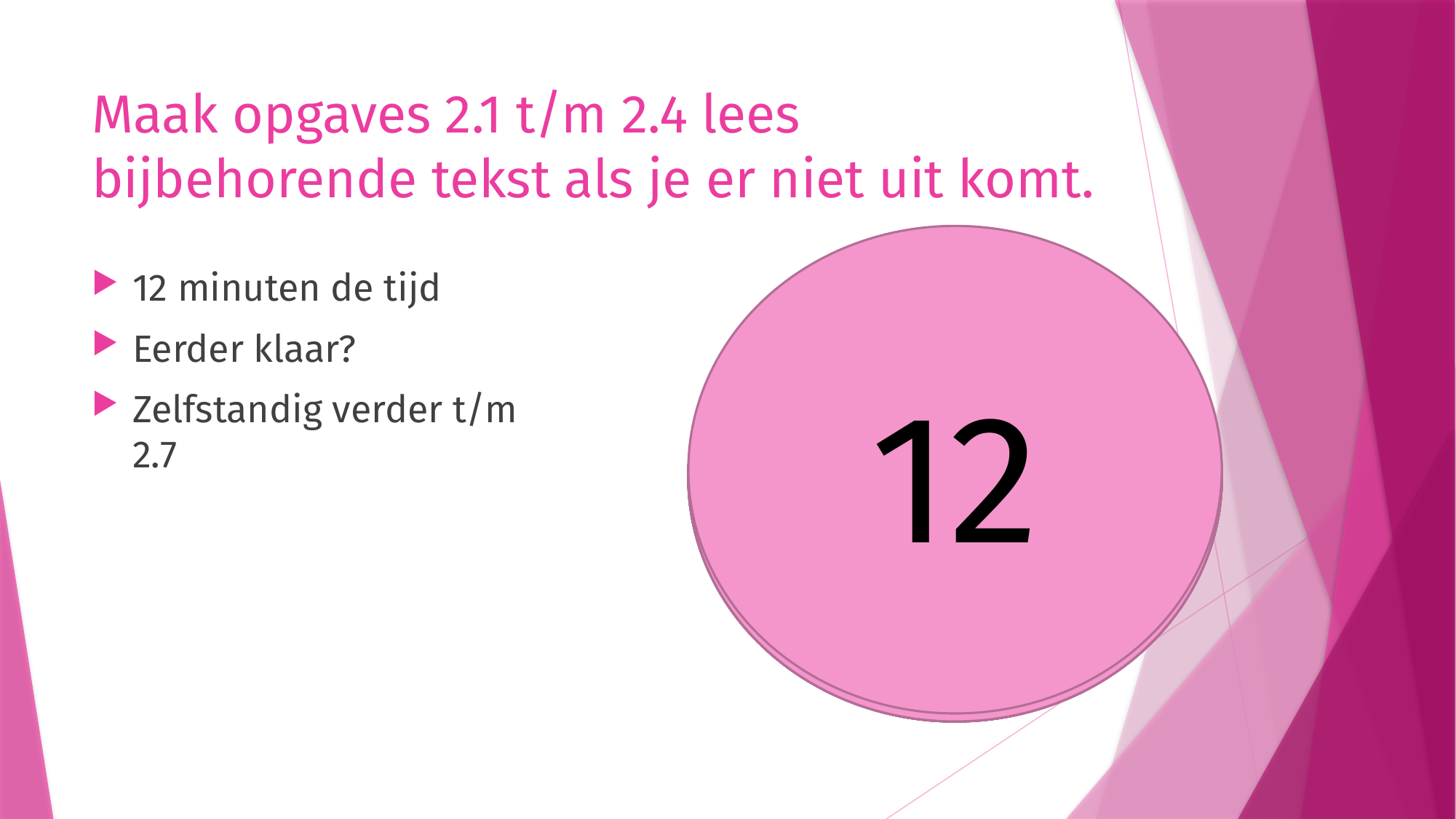

# Maak opgaves 2.1 t/m 2.4 lees bijbehorende tekst als je er niet uit komt.
12
10
9
8
11
5
6
7
4
3
1
2
12 minuten de tijd
Eerder klaar?
Zelfstandig verder t/m 2.7